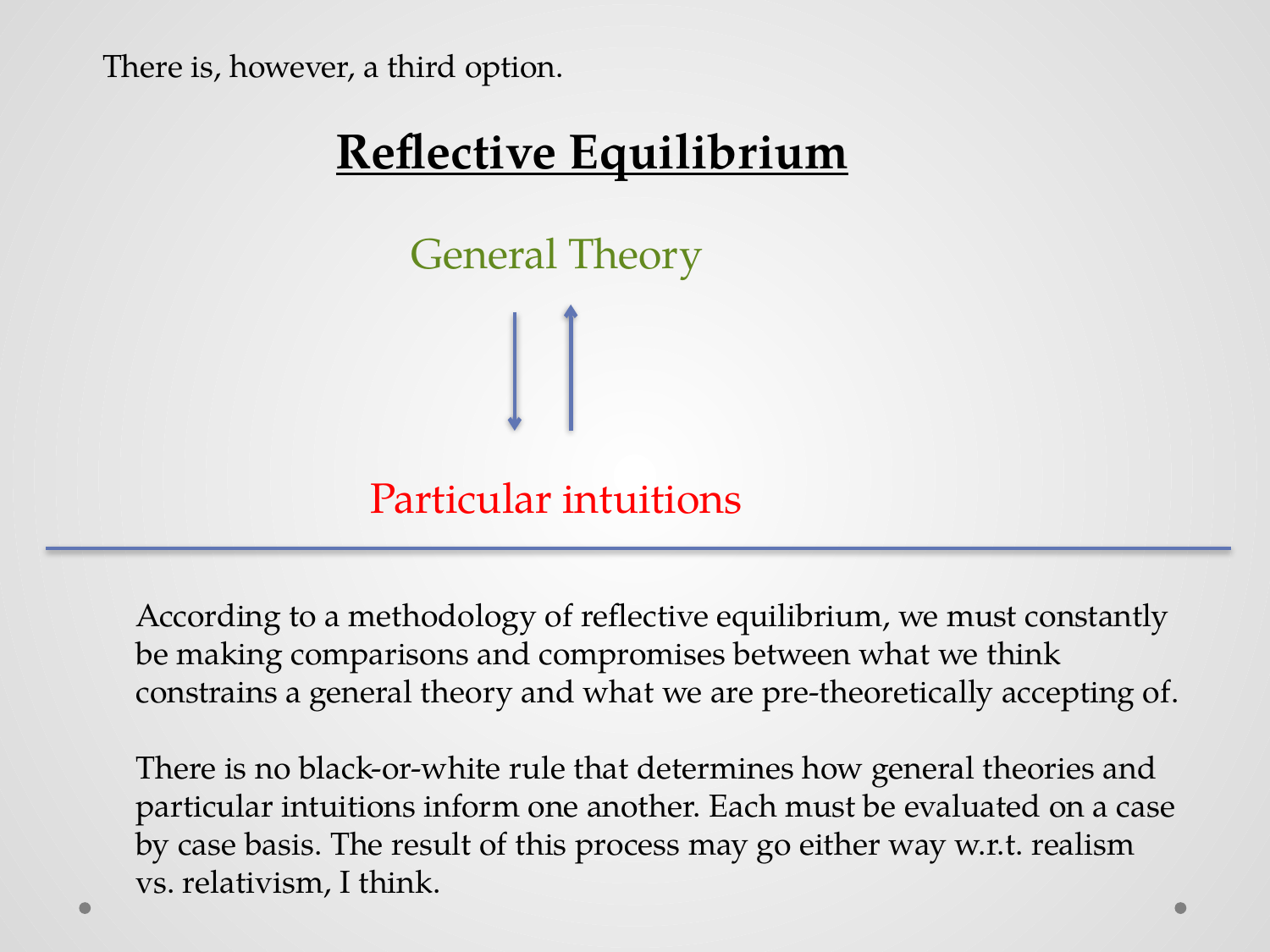

There is, however, a third option.
Reflective Equilibrium
General Theory
Particular intuitions
According to a methodology of reflective equilibrium, we must constantly be making comparisons and compromises between what we think constrains a general theory and what we are pre-theoretically accepting of.

There is no black-or-white rule that determines how general theories and particular intuitions inform one another. Each must be evaluated on a case by case basis. The result of this process may go either way w.r.t. realism vs. relativism, I think.